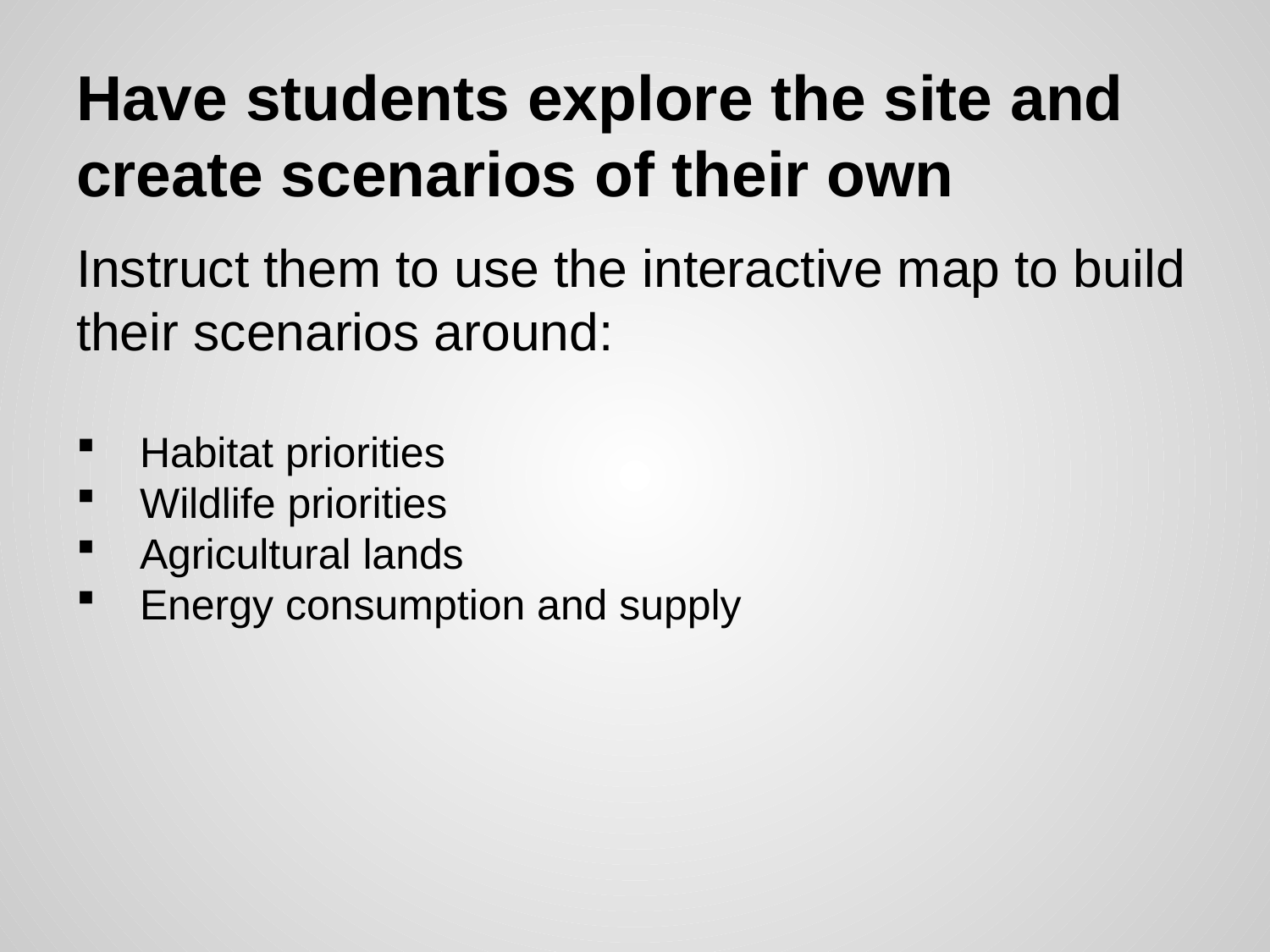

# Have students explore the site and create scenarios of their own
Instruct them to use the interactive map to build their scenarios around:

Habitat priorities
Wildlife priorities
Agricultural lands
Energy consumption and supply